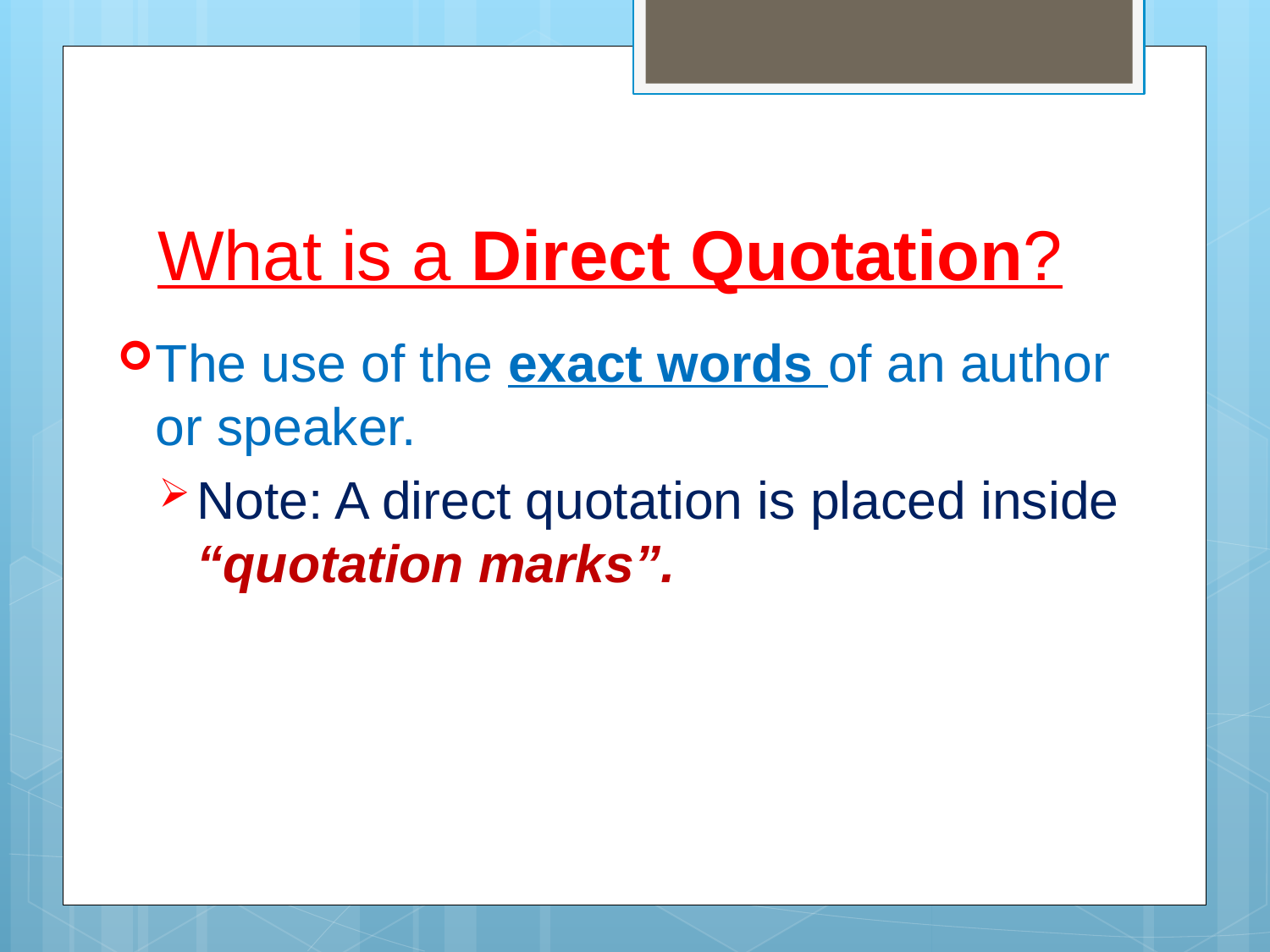

# What is a Direct Quotation?
The use of the exact words of an author or speaker.
Note: A direct quotation is placed inside “quotation marks”.